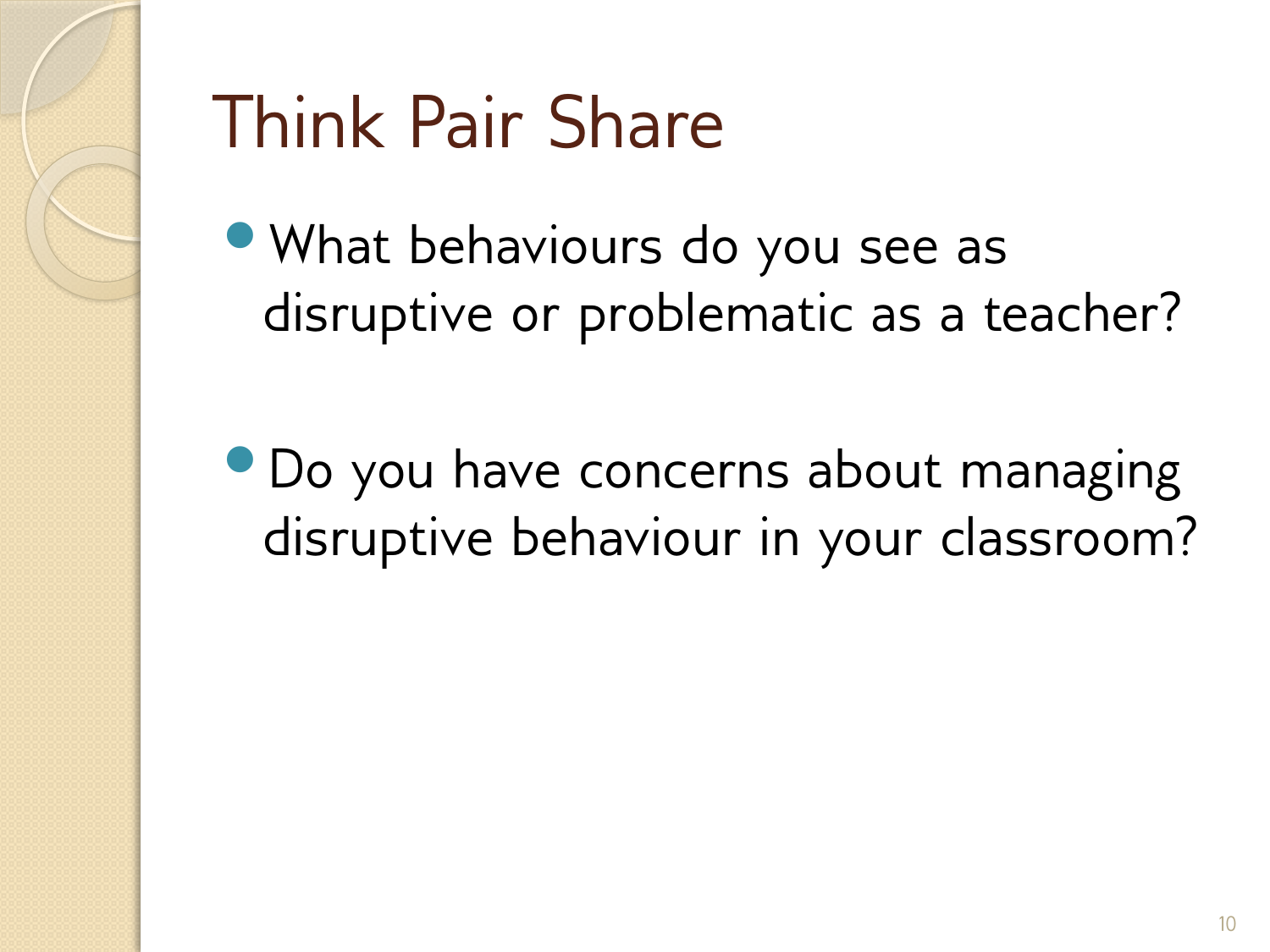

# Think Pair Share
What behaviours do you see as disruptive or problematic as a teacher?

Do you have concerns about managing disruptive behaviour in your classroom?
10